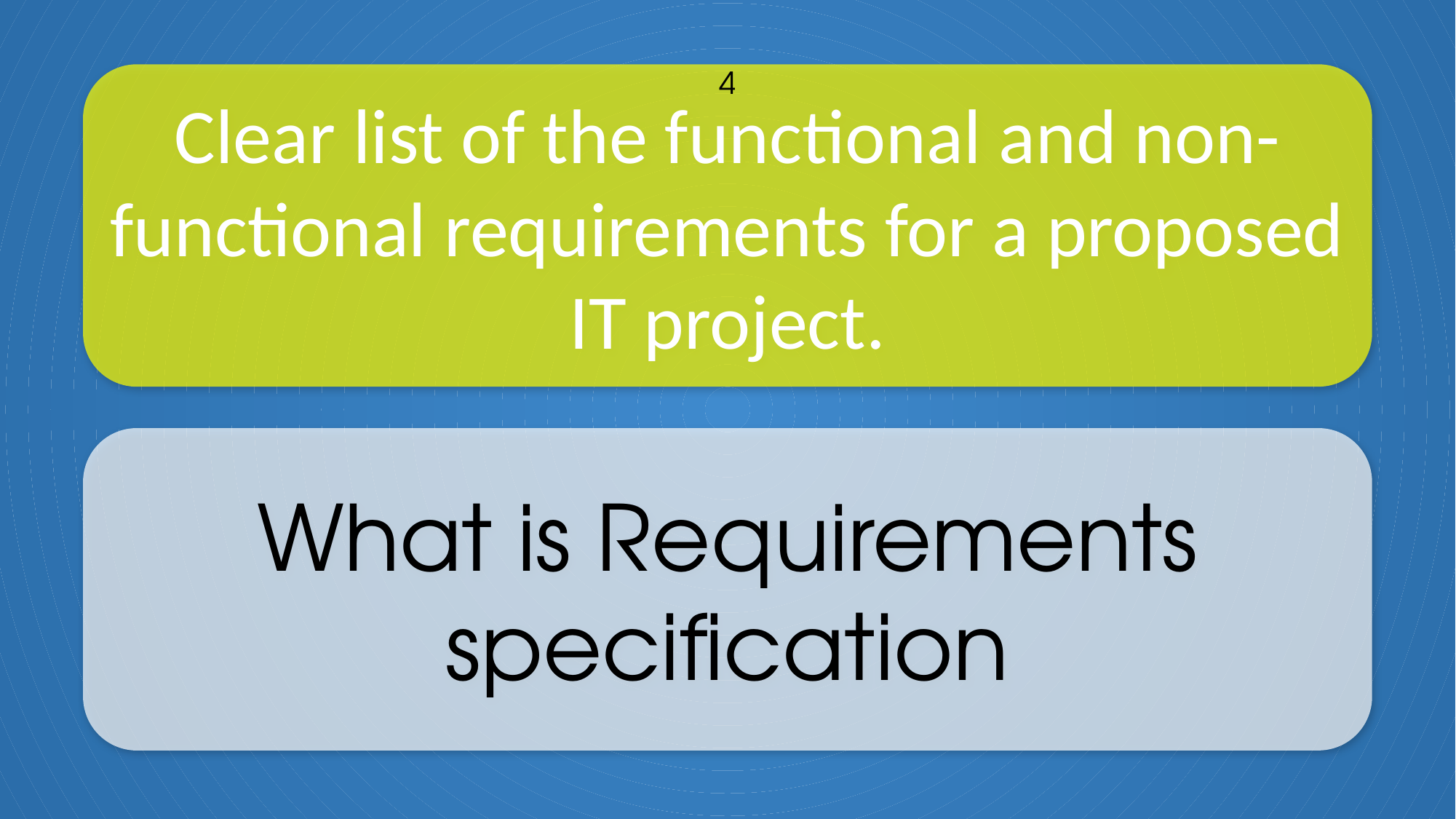

Clear list of the functional and non-functional requirements for a proposed IT project.
4
What is Requirements specification